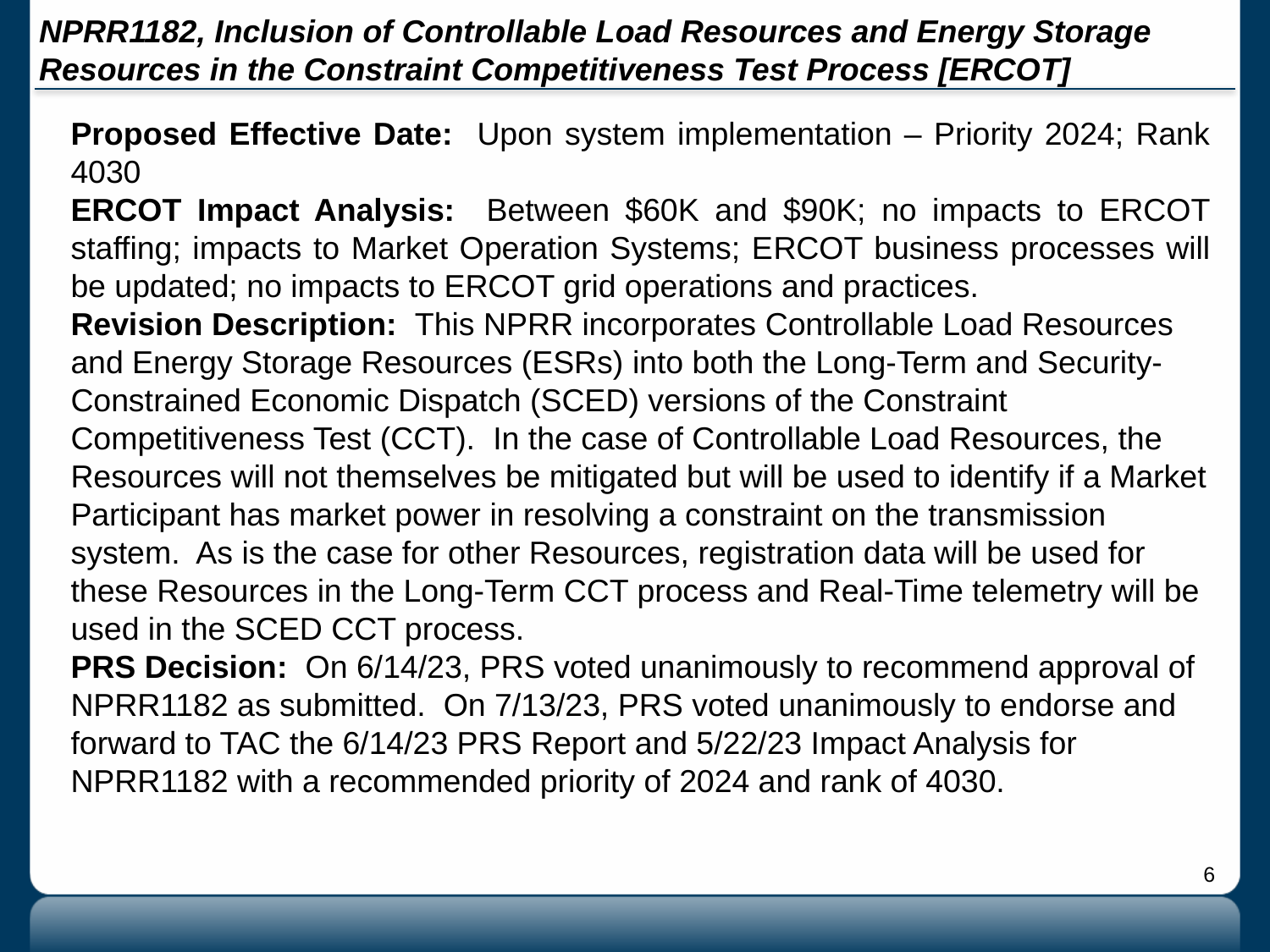

# NPRR1182, Inclusion of Controllable Load Resources and Energy Storage Resources in the Constraint Competitiveness Test Process [ERCOT]
Proposed Effective Date:  Upon system implementation – Priority 2024; Rank 4030
ERCOT Impact Analysis:  Between $60K and $90K; no impacts to ERCOT staffing; impacts to Market Operation Systems; ERCOT business processes will be updated; no impacts to ERCOT grid operations and practices.
Revision Description:  This NPRR incorporates Controllable Load Resources and Energy Storage Resources (ESRs) into both the Long-Term and Security-Constrained Economic Dispatch (SCED) versions of the Constraint Competitiveness Test (CCT).  In the case of Controllable Load Resources, the Resources will not themselves be mitigated but will be used to identify if a Market Participant has market power in resolving a constraint on the transmission system.  As is the case for other Resources, registration data will be used for these Resources in the Long-Term CCT process and Real-Time telemetry will be used in the SCED CCT process.
PRS Decision:  On 6/14/23, PRS voted unanimously to recommend approval of NPRR1182 as submitted.  On 7/13/23, PRS voted unanimously to endorse and forward to TAC the 6/14/23 PRS Report and 5/22/23 Impact Analysis for NPRR1182 with a recommended priority of 2024 and rank of 4030.